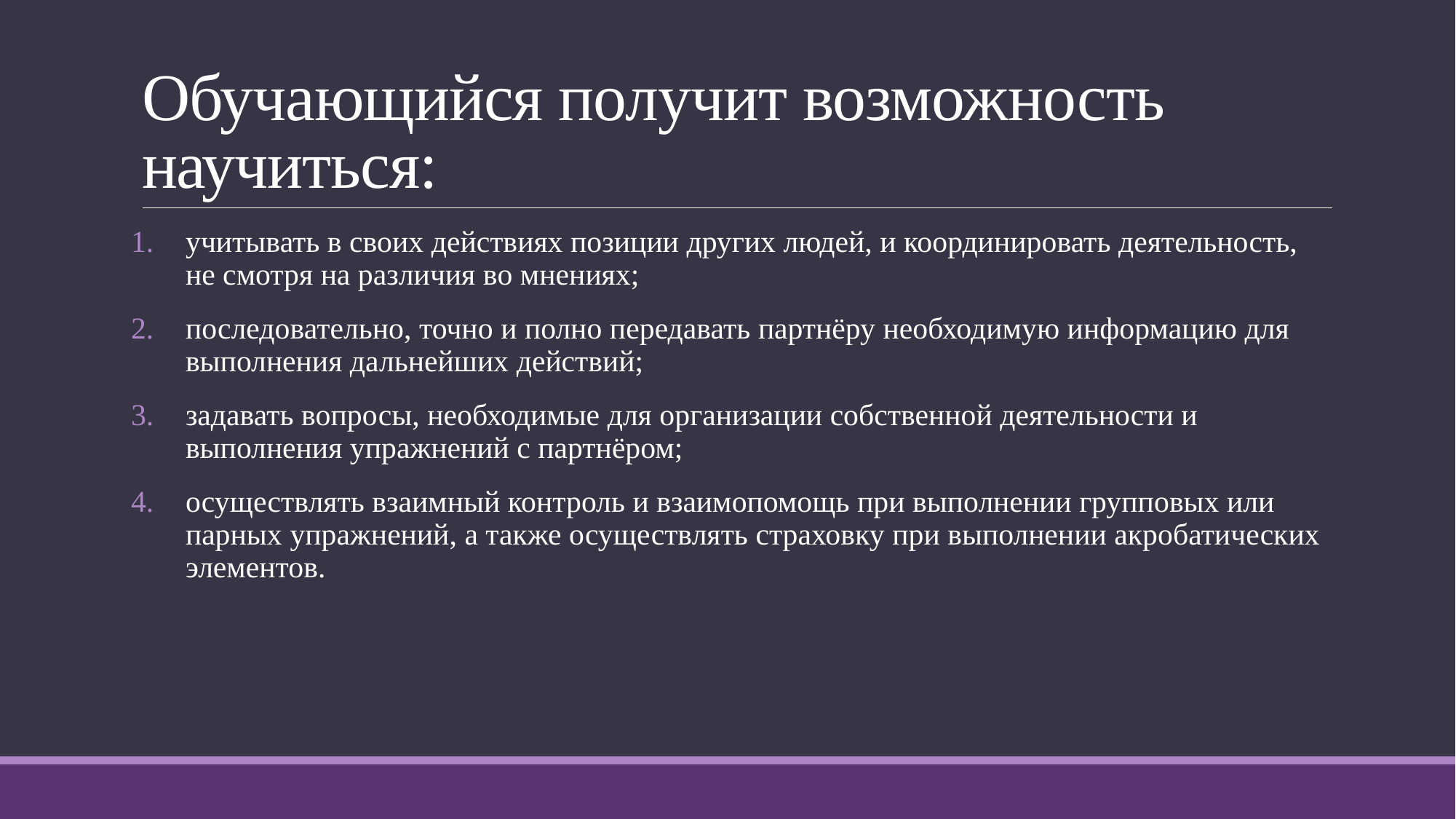

# Обучающийся получит возможность научиться:
учитывать в своих действиях позиции других людей, и координировать деятельность, не смотря на различия во мнениях;
последовательно, точно и полно передавать партнёру необходимую информацию для выполнения дальнейших действий;
задавать вопросы, необходимые для организации собственной деятельности и выполнения упражнений с партнёром;
осуществлять взаимный контроль и взаимопомощь при выполнении групповых или парных упражнений, а также осуществлять страховку при выполнении акробатических элементов.